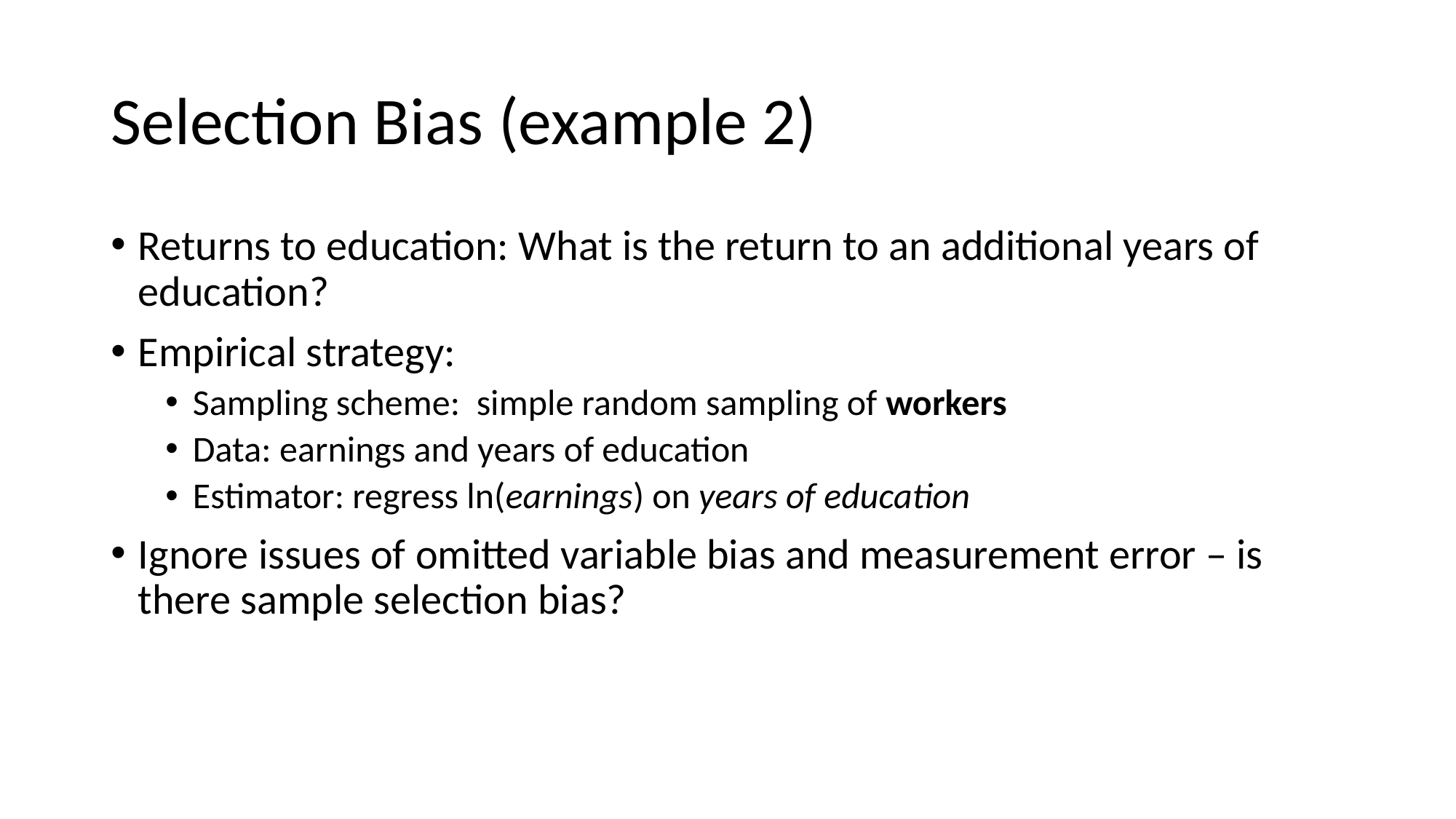

# Selection Bias (example 2)
Returns to education: What is the return to an additional years of education?
Empirical strategy:
Sampling scheme:  simple random sampling of workers
Data: earnings and years of education
Estimator: regress ln(earnings) on years of education
Ignore issues of omitted variable bias and measurement error – is there sample selection bias?